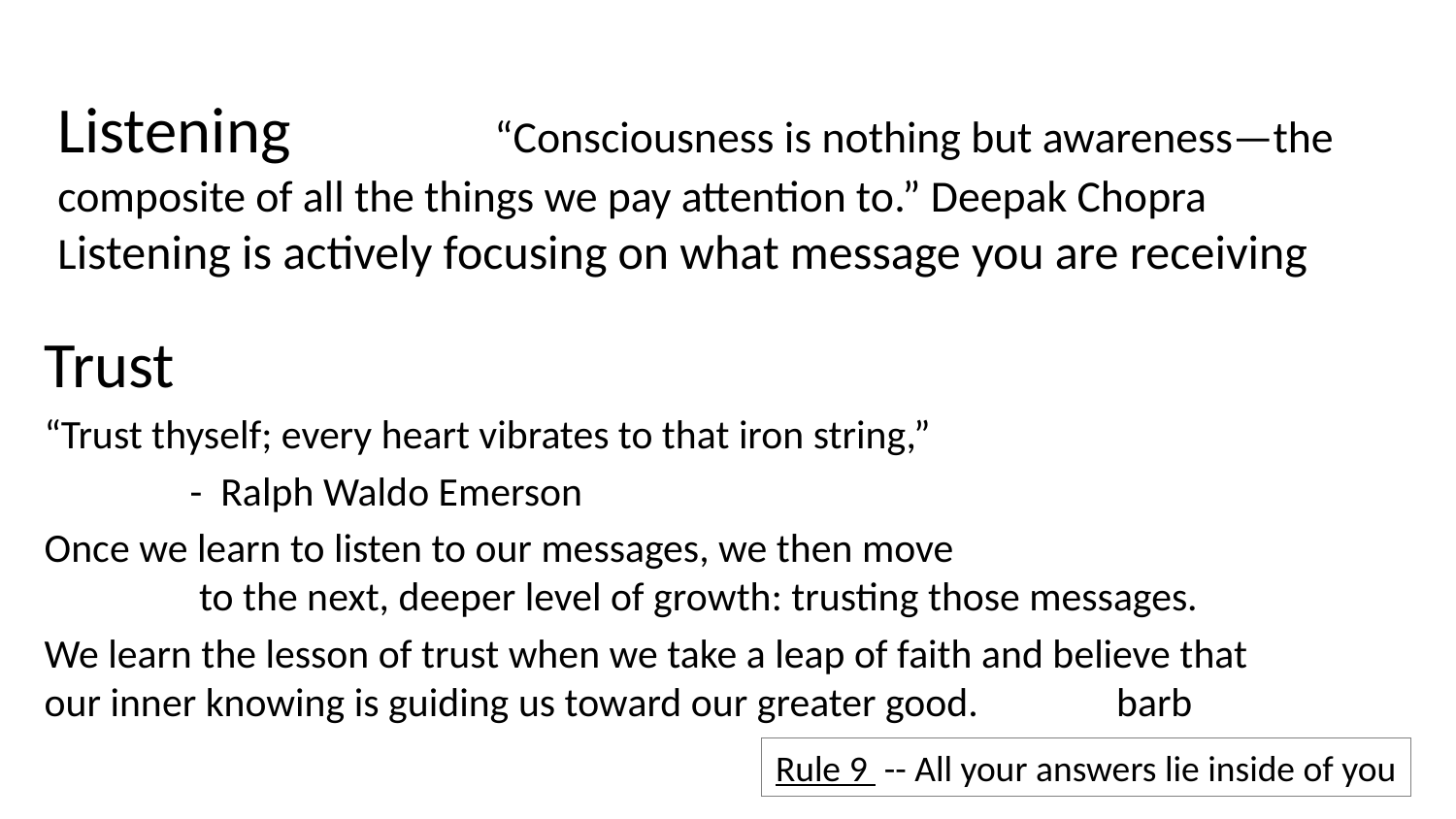

# Listening		“Consciousness is nothing but awareness—the 	composite of all the things we pay attention to.” Deepak Chopra Listening is actively focusing on what message you are receiving
Trust
“Trust thyself; every heart vibrates to that iron string,”
	-  Ralph Waldo Emerson
Once we learn to listen to our messages, we then move			 to the next, deeper level of growth: trusting those messages.
We learn the lesson of trust when we take a leap of faith and believe that our inner knowing is guiding us toward our greater good.               barb
Rule 9  -- All your answers lie inside of you